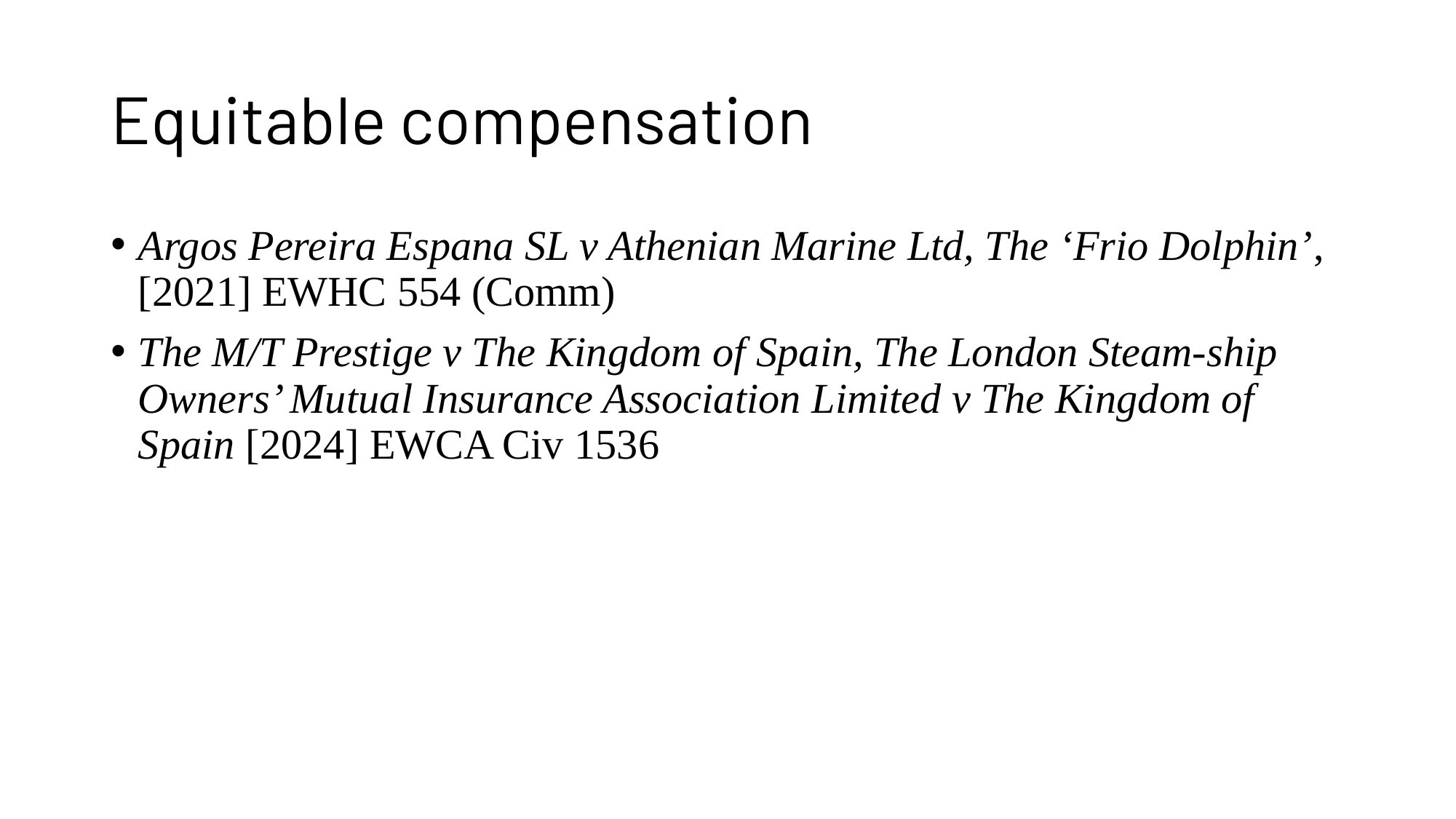

# Equitable compensation
Argos Pereira Espana SL v Athenian Marine Ltd, The ‘Frio Dolphin’, [2021] EWHC 554 (Comm)
The M/T Prestige v The Kingdom of Spain, The London Steam-ship Owners’ Mutual Insurance Association Limited v The Kingdom of Spain [2024] EWCA Civ 1536